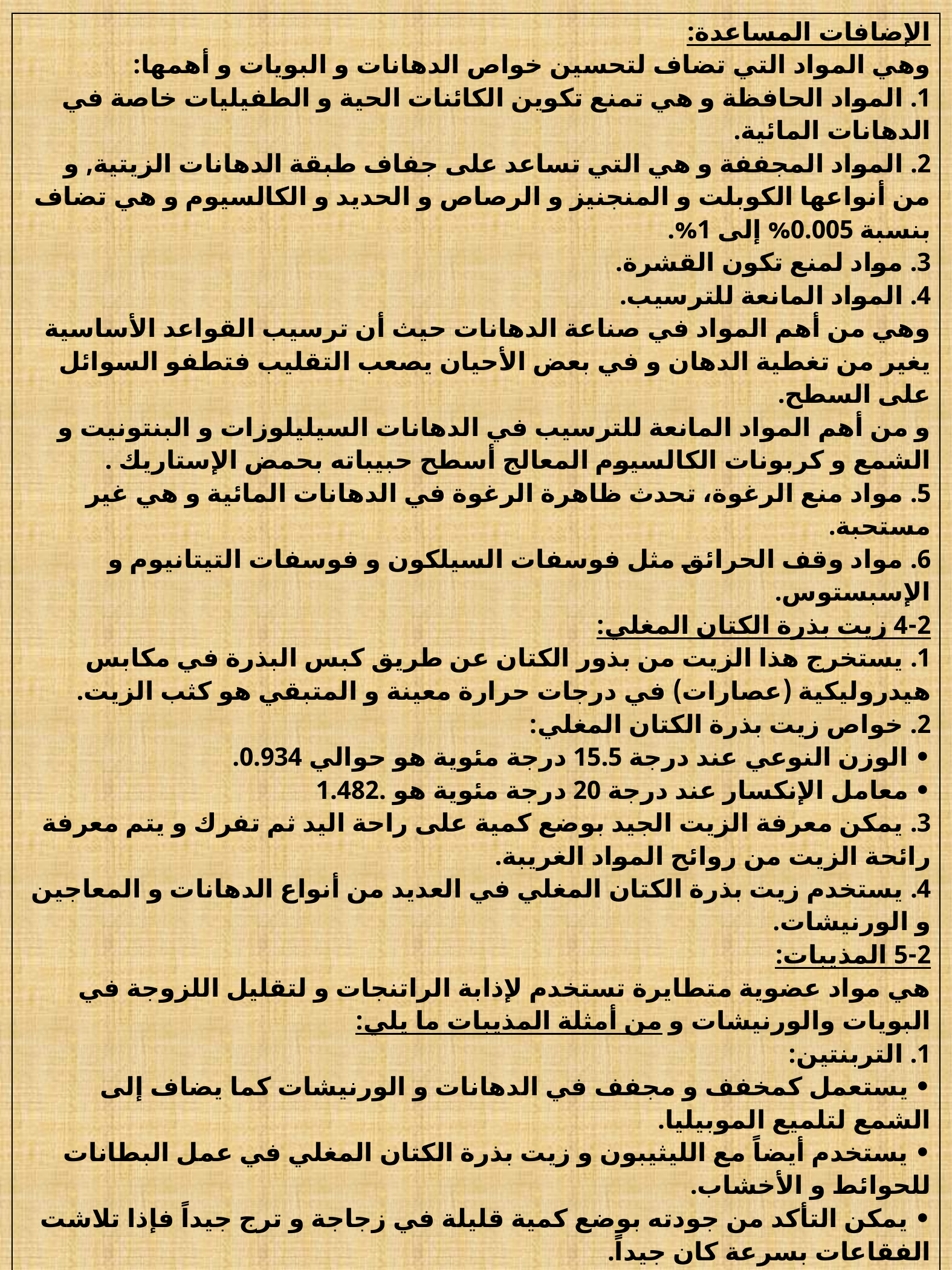

| الإضافات المساعدة: وهي المواد التي تضاف لتحسين خواص الدهانات و البويات و أهمها: 1. المواد الحافظة و هي تمنع تكوين الكائنات الحية و الطفيليات خاصة في الدهانات المائية. 2. المواد المجففة و هي التي تساعد على جفاف طبقة الدهانات الزيتية, و من أنواعها الكوبلت و المنجنيز و الرصاص و الحديد و الكالسيوم و هي تضاف بنسبة 0.005% إلى 1%. 3. مواد لمنع تكون القشرة. 4. المواد المانعة للترسيب. وهي من أهم المواد في صناعة الدهانات حيث أن ترسيب القواعد الأساسية يغير من تغطية الدهان و في بعض الأحيان يصعب التقليب فتطفو السوائل على السطح. و من أهم المواد المانعة للترسيب في الدهانات السيليلوزات و البنتونيت و الشمع و كربونات الكالسيوم المعالج أسطح حبيباته بحمض الإستاريك . 5. مواد منع الرغوة، تحدث ظاهرة الرغوة في الدهانات المائية و هي غير مستحبة. 6. مواد وقف الحرائق مثل فوسفات السيلكون و فوسفات التيتانيوم و الإسبستوس. 2-4 زيت بذرة الكتان المغلي: 1. يستخرج هذا الزيت من بذور الكتان عن طريق كبس البذرة في مكابس هيدروليكية (عصارات) في درجات حرارة معينة و المتبقي هو كثب الزيت. 2. خواص زيت بذرة الكتان المغلي: • الوزن النوعي عند درجة 15.5 درجة مئوية هو حوالي 0.934. • معامل الإنكسار عند درجة 20 درجة مئوية هو 1.482. 3. يمكن معرفة الزيت الجيد بوضع كمية على راحة اليد ثم تفرك و يتم معرفة رائحة الزيت من روائح المواد الغريبة. 4. يستخدم زيت بذرة الكتان المغلي في العديد من أنواع الدهانات و المعاجين و الورنيشات. 2-5 المذيبات: هي مواد عضوية متطايرة تستخدم لإذابة الراتنجات و لتقليل اللزوجة في البويات والورنيشات و من أمثلة المذيبات ما يلي: 1. التربنتين: • يستعمل كمخفف و مجفف في الدهانات و الورنيشات كما يضاف إلى الشمع لتلميع الموبيليا. • يستخدم أيضاً مع الليثيبون و زيت بذرة الكتان المغلي في عمل البطانات للحوائط و الأخشاب. • يمكن التأكد من جودته بوضع كمية قليلة في زجاجة و ترج جيداً فإذا تلاشت الفقاعات بسرعة كان جيداً. 2. النفط المعدني: يستخدم بدلاً من التربنتين الطبيعي لغلو ثمن الأخير، يستخدم أيضاً كمخفف و مجفف، كما يستخدم لتنظيف الفرش و البروشات، كما يستخدم مع الليثيبون و زيت بذرة الكتان المغلي في عمل البطانات للحوائط و الأخشاب. 3. الكحولات: تستخدم الكحولات بأنواعها المختلفة كمواد مذيبة مثل الكحول الإيثيلي الأحمر المستخدم في الوقود و في إذابة الجملكة و كحول البيوتيل الذي يستخدم لإذابة الراتنجات و الصلبة في بويات الأفران و كحولات الأميل التي تستخدم في خلات الأميل التي تذيب البويات السلبولوزية و الكحولات سريعة الإشتعال. 4. الكيتونات: هي مركبات كيماوية و متطايرة ذات رائحة مميزة مثل الأسيتون الذي يستخدم كمذيب في الورنيشات و البويات السليولوزية كما أنه يذيب الجملكة و القلفونية و لكنه سريع الإشتعال. |
| --- |